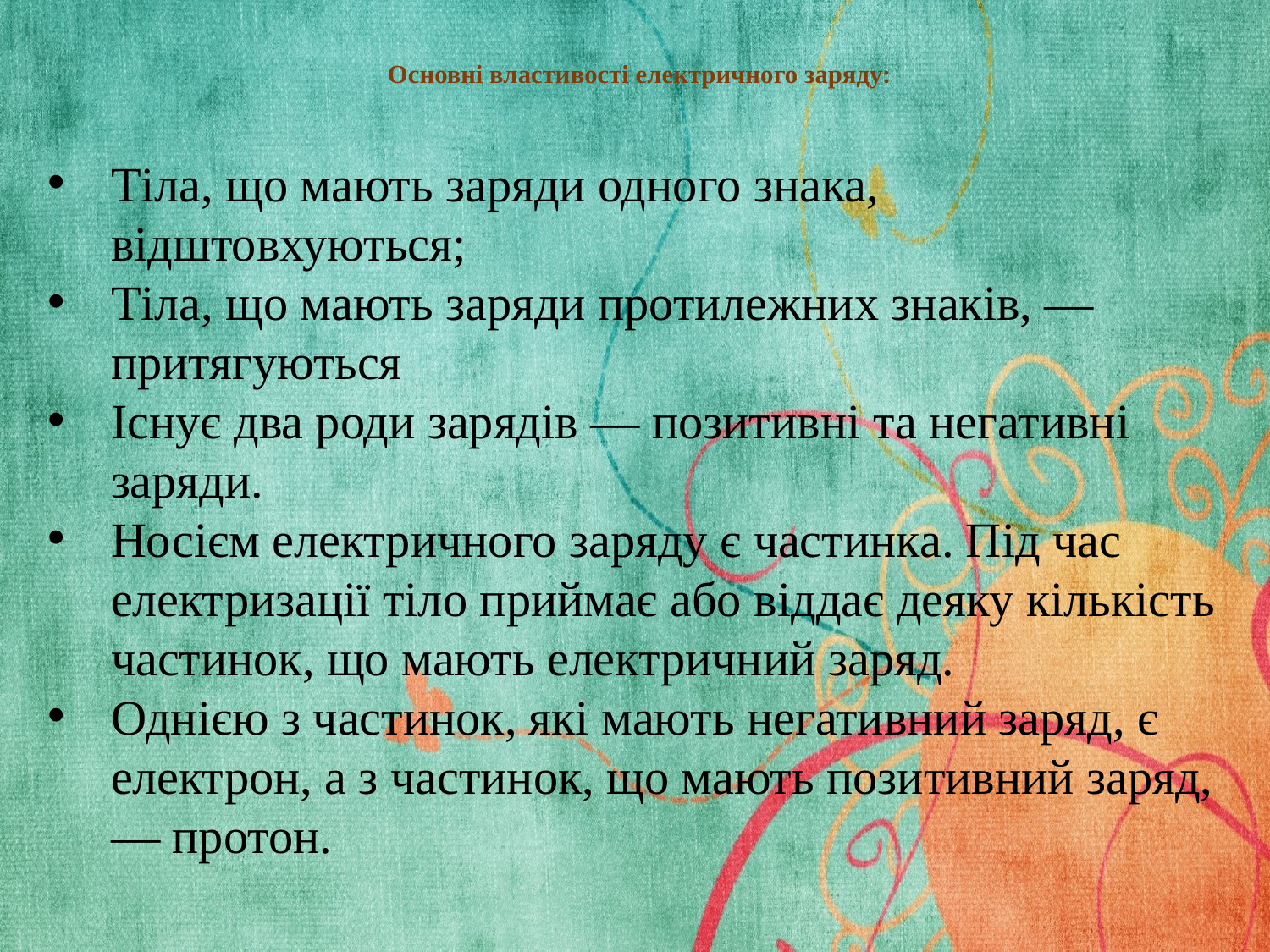

# Основні властивості електричного заряду:
Тіла, що мають заряди одного знака, відштовхуються;
Тіла, що мають заряди протилежних знаків, — притягуються
Існує два роди зарядів — позитивні та негативні заряди.
Носієм електричного заряду є частинка. Під час електризації тіло приймає або віддає деяку кількість частинок, що мають електричний заряд.
Однією з частинок, які мають негативний заряд, є електрон, а з частинок, що мають позитивний заряд, — протон.